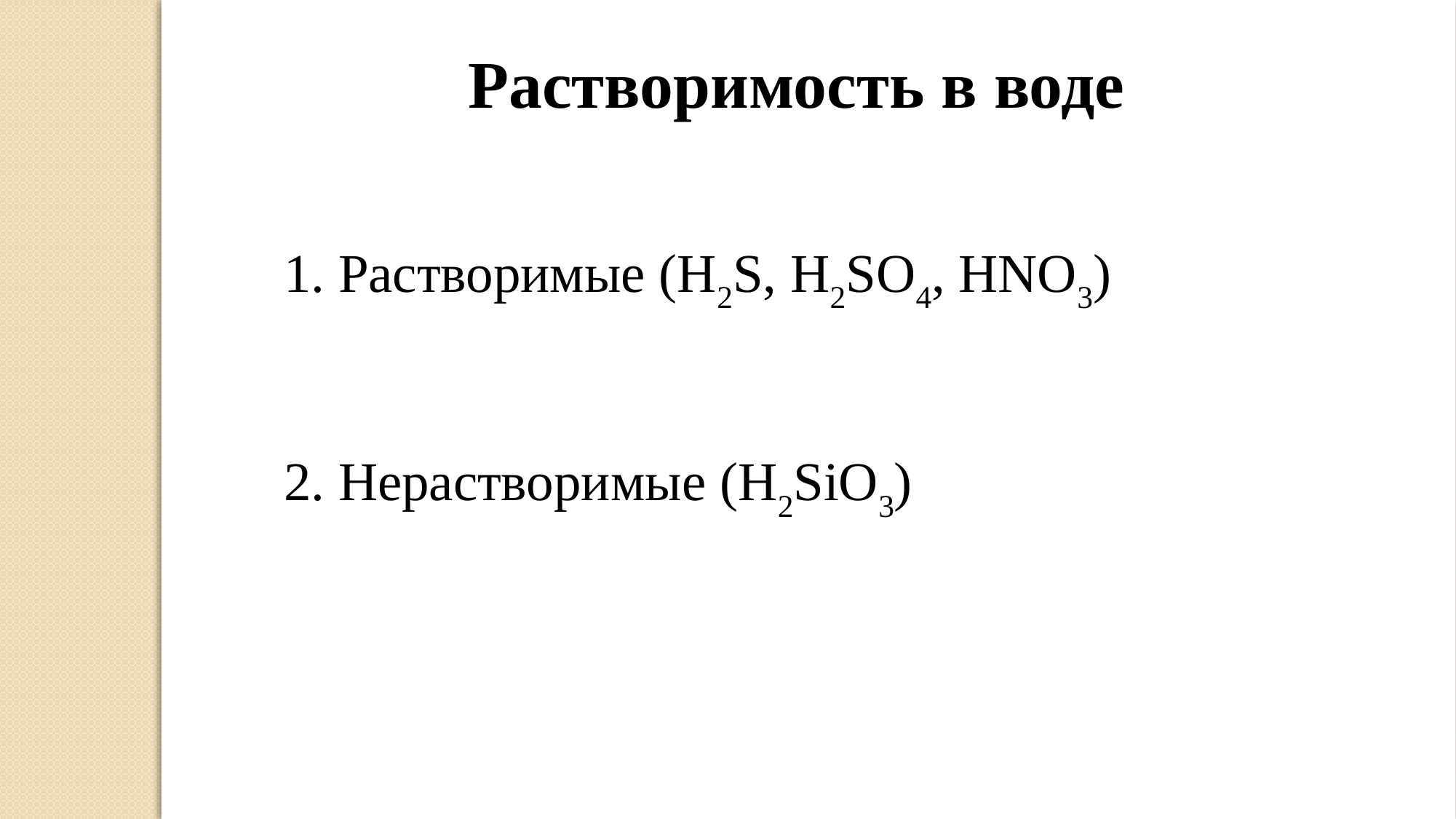

Растворимость в воде

1. Растворимые (H2S, H2SO4, HNO3)

2. Нерастворимые (H2SiO3)